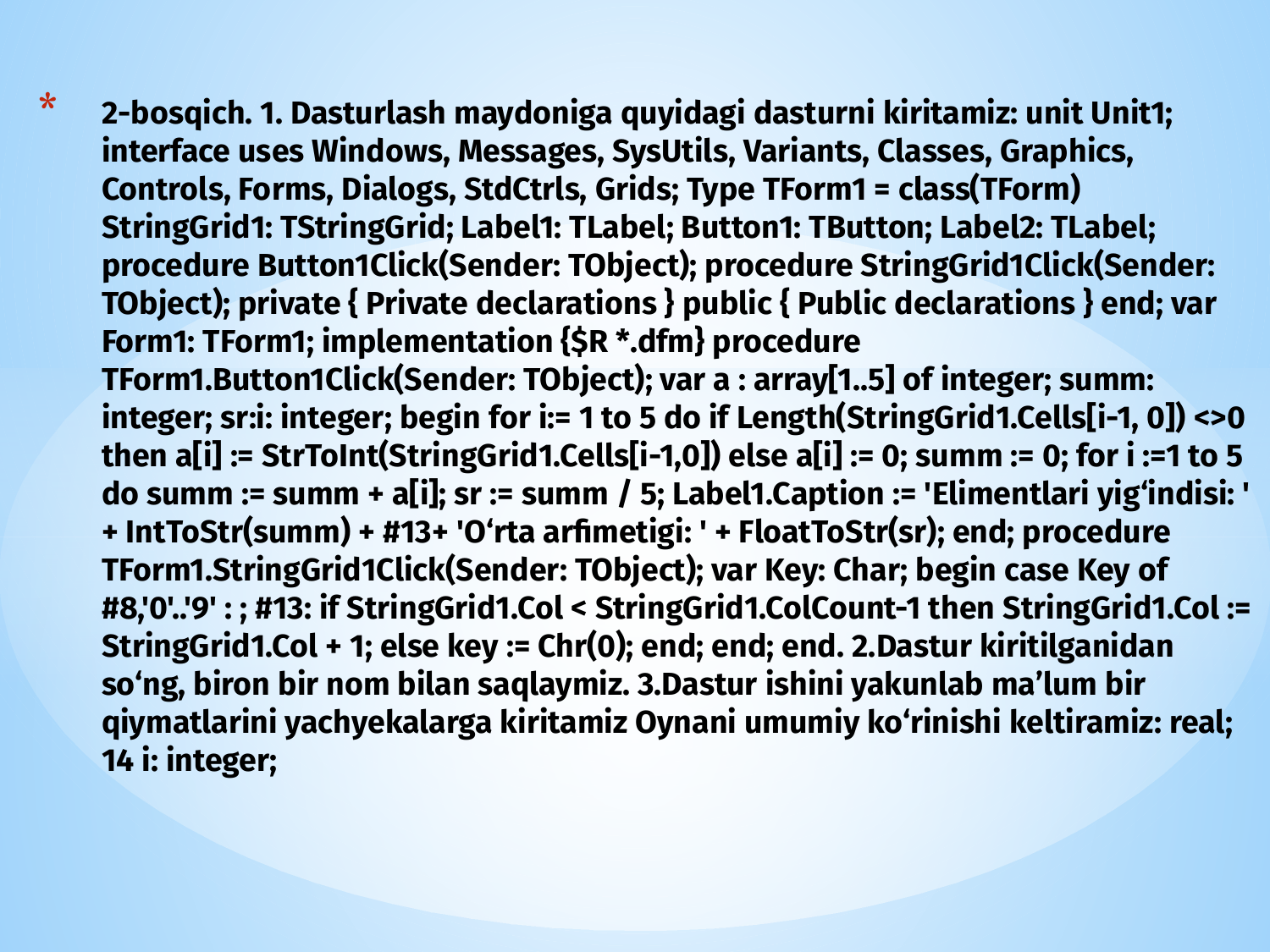

# 2-bosqich. 1. Dasturlash maydoniga quyidagi dasturni kiritamiz: unit Unit1; interface uses Windows, Messages, SysUtils, Variants, Classes, Graphics, Controls, Forms, Dialogs, StdCtrls, Grids; Type TForm1 = class(TForm) StringGrid1: TStringGrid; Label1: TLabel; Button1: TButton; Label2: TLabel; procedure Button1Click(Sender: TObject); procedure StringGrid1Click(Sender: TObject); private { Private declarations } public { Public declarations } end; var Form1: TForm1; implementation {$R *.dfm} procedure TForm1.Button1Click(Sender: TObject); var a : array[1..5] of integer; summ: integer; sr:i: integer; begin for i:= 1 to 5 do if Length(StringGrid1.Cells[i-1, 0]) <>0 then a[i] := StrToInt(StringGrid1.Cells[i-1,0]) else a[i] := 0; summ := 0; for i :=1 to 5 do summ := summ + a[i]; sr := summ / 5; Label1.Caption := 'Elimentlari yig‘indisi: ' + IntToStr(summ) + #13+ 'O‘rta arfimetigi: ' + FloatToStr(sr); end; procedure TForm1.StringGrid1Click(Sender: TObject); var Key: Char; begin case Key of #8,'0'..'9' : ; #13: if StringGrid1.Col < StringGrid1.ColCount-1 then StringGrid1.Col := StringGrid1.Col + 1; else key := Chr(0); end; end; end. 2.Dastur kiritilganidan so‘ng, biron bir nom bilan saqlaymiz. 3.Dastur ishini yakunlab ma’lum bir qiymatlarini yachyekalarga kiritamiz Oynani umumiy ko‘rinishi keltiramiz: real; 14 i: integer;